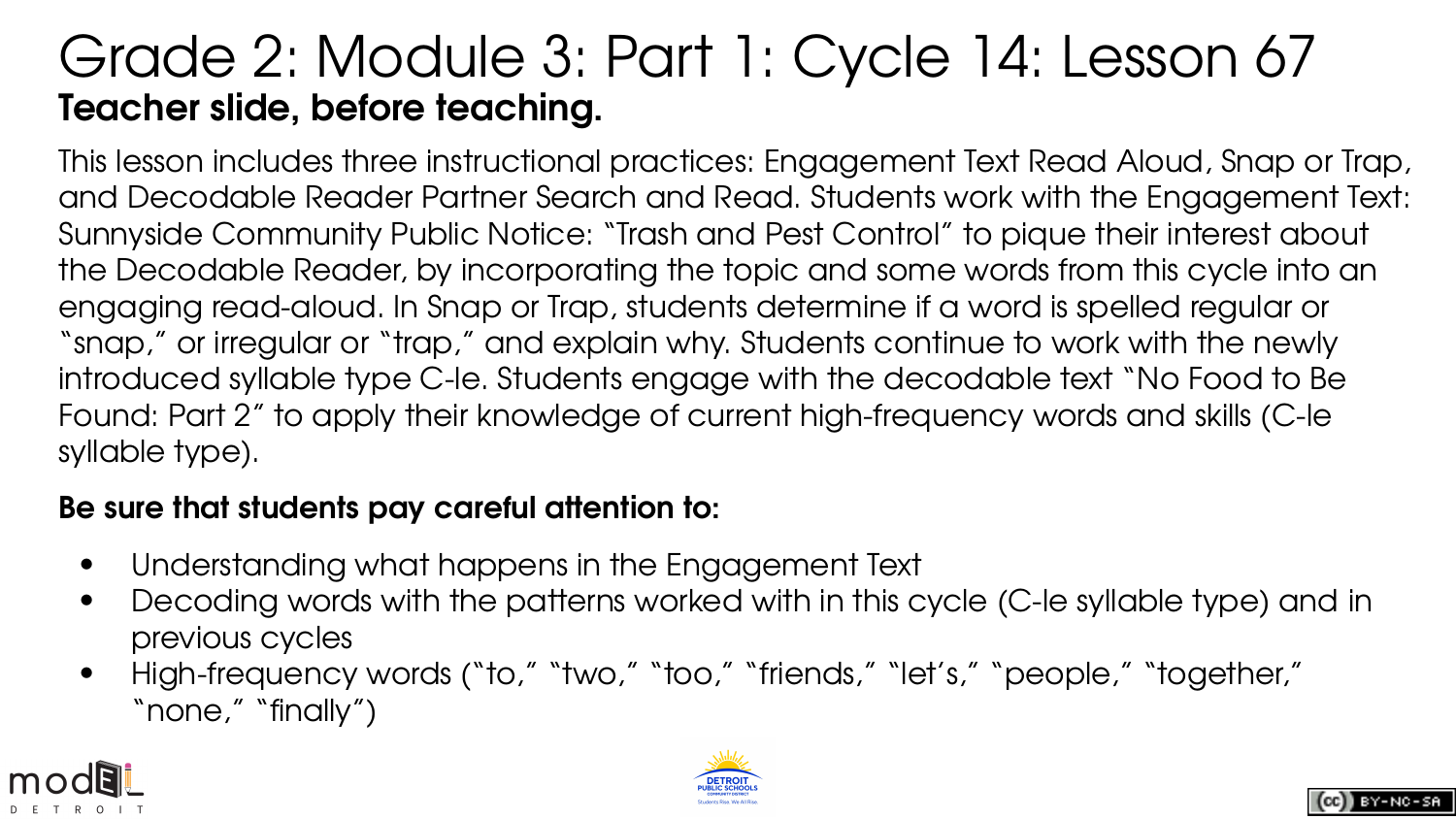

# Grade 2: Module 3: Part 1: Cycle 14: Lesson 67
Teacher slide, before teaching.
This lesson includes three instructional practices: Engagement Text Read Aloud, Snap or Trap, and Decodable Reader Partner Search and Read. Students work with the Engagement Text: Sunnyside Community Public Notice: “Trash and Pest Control” to pique their interest about the Decodable Reader, by incorporating the topic and some words from this cycle into an engaging read-aloud. In Snap or Trap, students determine if a word is spelled regular or “snap,” or irregular or “trap,” and explain why. Students continue to work with the newly introduced syllable type C-le. Students engage with the decodable text “No Food to Be Found: Part 2” to apply their knowledge of current high-frequency words and skills (C-le syllable type).
Be sure that students pay careful attention to:
Understanding what happens in the Engagement Text
Decoding words with the patterns worked with in this cycle (C-le syllable type) and in previous cycles
High-frequency words (“to,” “two,” “too,” “friends,” “let’s,” “people,” “together,” “none,” “finally”)